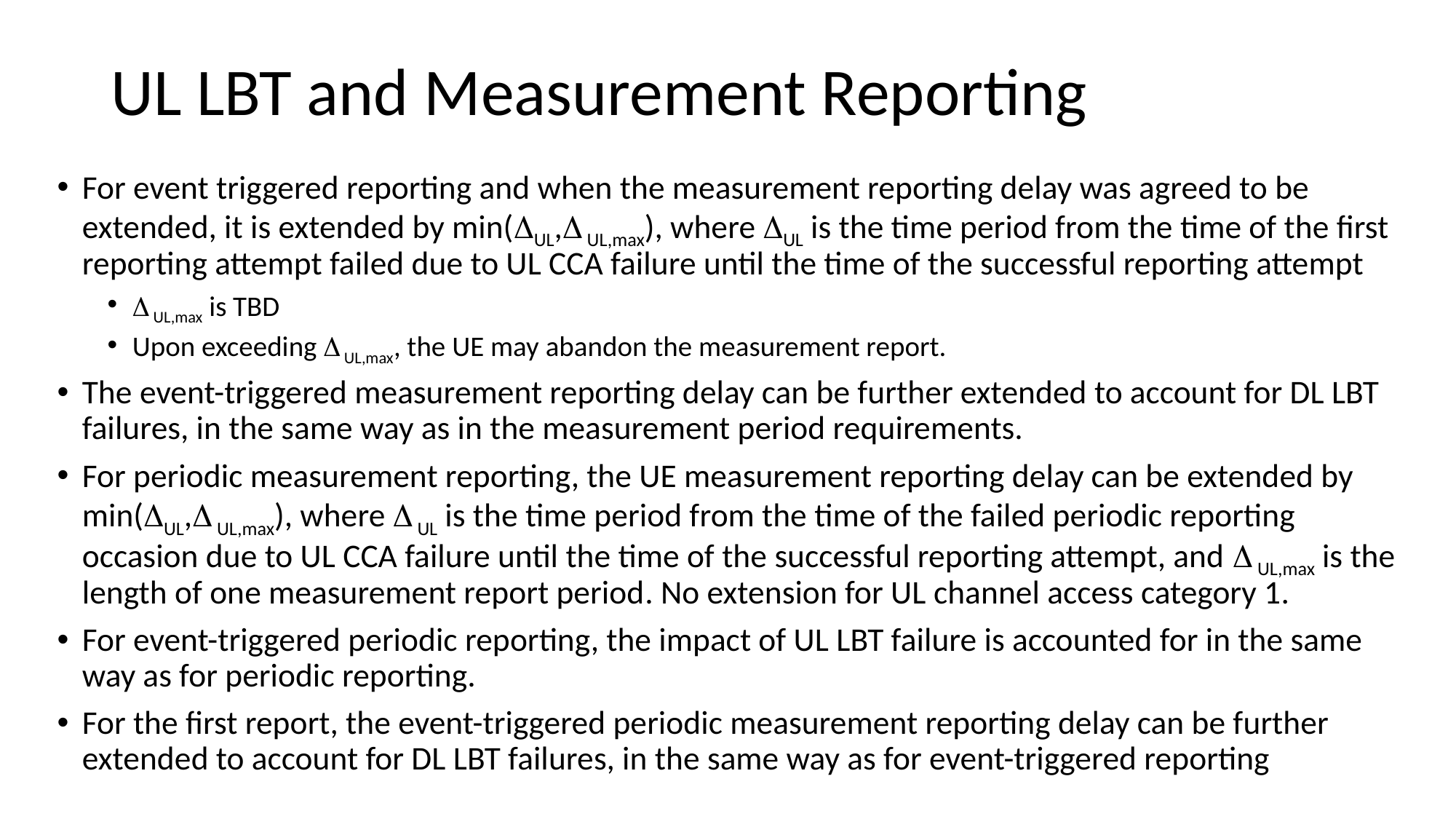

# UL LBT and Measurement Reporting
For event triggered reporting and when the measurement reporting delay was agreed to be extended, it is extended by min(ΔUL,Δ UL,max), where ΔUL is the time period from the time of the first reporting attempt failed due to UL CCA failure until the time of the successful reporting attempt
Δ UL,max is TBD
Upon exceeding Δ UL,max, the UE may abandon the measurement report.
The event-triggered measurement reporting delay can be further extended to account for DL LBT failures, in the same way as in the measurement period requirements.
For periodic measurement reporting, the UE measurement reporting delay can be extended by min(ΔUL,Δ UL,max), where Δ UL is the time period from the time of the failed periodic reporting occasion due to UL CCA failure until the time of the successful reporting attempt, and Δ UL,max is the length of one measurement report period. No extension for UL channel access category 1.
For event-triggered periodic reporting, the impact of UL LBT failure is accounted for in the same way as for periodic reporting.
For the first report, the event-triggered periodic measurement reporting delay can be further extended to account for DL LBT failures, in the same way as for event-triggered reporting